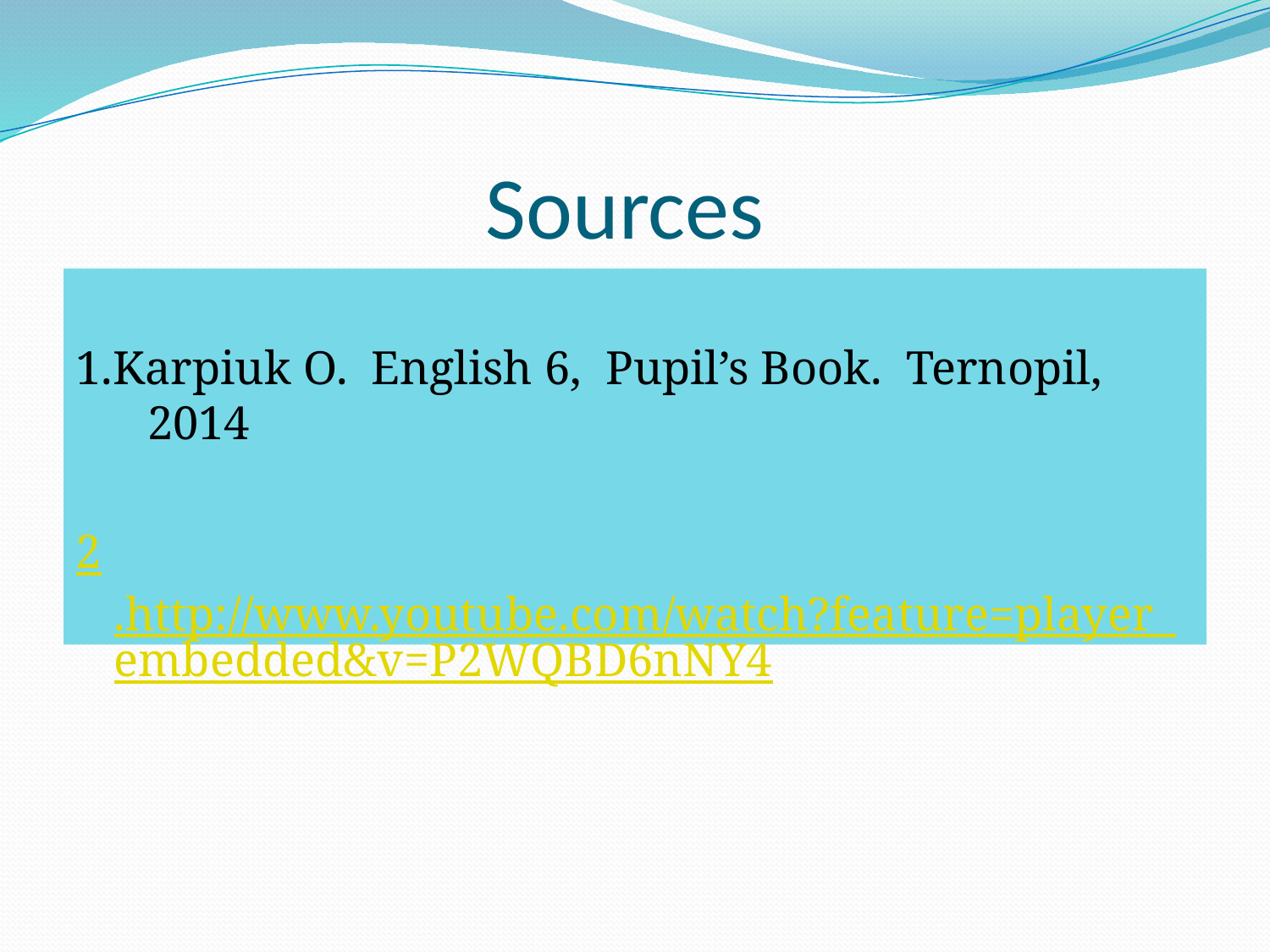

# Sources

1.Karpiuk O.  English 6,  Pupil’s Book.  Ternopil, 2014

2.http://www.youtube.com/watch?feature=player_embedded&v=P2WQBD6nNY4